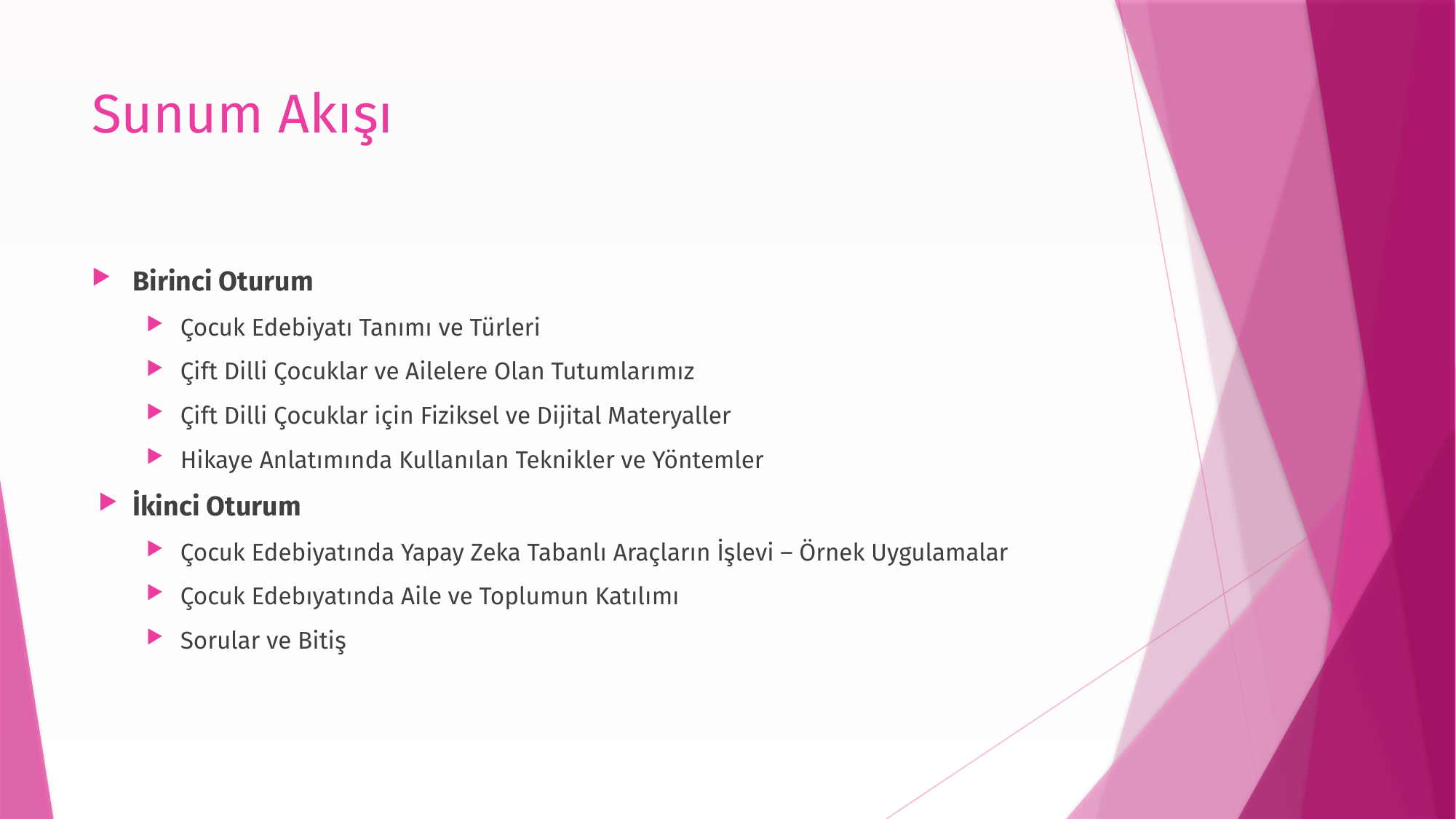

# Sunum Akışı
Birinci Oturum
Çocuk Edebiyatı Tanımı ve Türleri
Çift Dilli Çocuklar ve Ailelere Olan Tutumlarımız
Çift Dilli Çocuklar için Fiziksel ve Dijital Materyaller
Hikaye Anlatımında Kullanılan Teknikler ve Yöntemler
İkinci Oturum
Çocuk Edebiyatında Yapay Zeka Tabanlı Araçların İşlevi – Örnek Uygulamalar
Çocuk Edebıyatında Aile ve Toplumun Katılımı
Sorular ve Bitiş